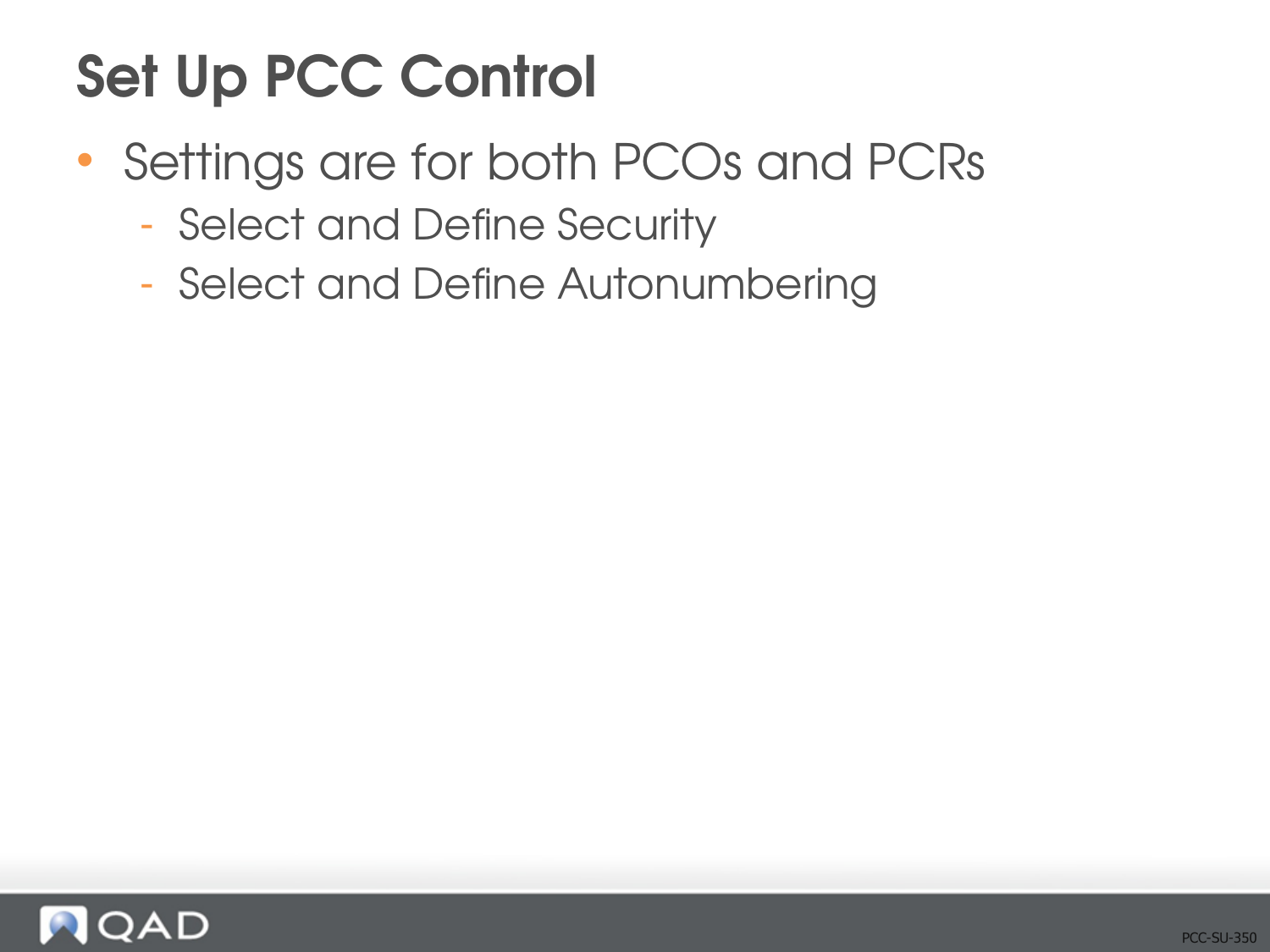

# Set Up PCC Control
Settings are for both PCOs and PCRs
Select and Define Security
Select and Define Autonumbering

PCC-SU-350